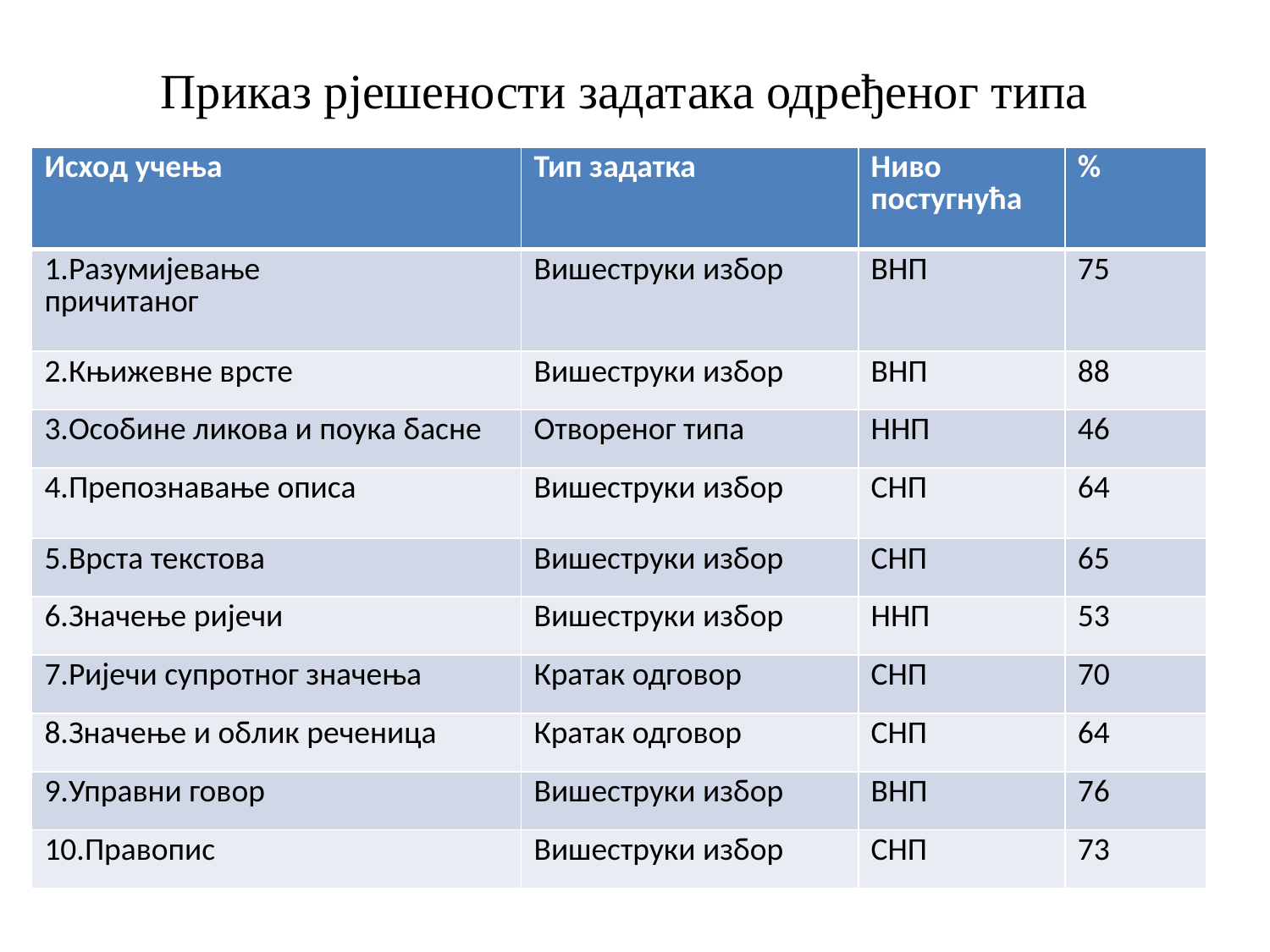

Приказ рјешености задатака одређеног типа
| Исход учења | Тип задатка | Ниво постугнућа | % |
| --- | --- | --- | --- |
| 1.Разумијевање причитаног | Вишеструки избор | ВНП | 75 |
| 2.Књижевне врсте | Вишеструки избор | ВНП | 88 |
| 3.Особине ликова и поука басне | Отвореног типа | ННП | 46 |
| 4.Препознавање описа | Вишеструки избор | СНП | 64 |
| 5.Врста текстова | Вишеструки избор | СНП | 65 |
| 6.Значење ријечи | Вишеструки избор | ННП | 53 |
| 7.Ријечи супротног значења | Кратак одговор | СНП | 70 |
| 8.Значење и облик реченица | Кратак одговор | СНП | 64 |
| 9.Управни говор | Вишеструки избор | ВНП | 76 |
| 10.Правопис | Вишеструки избор | СНП | 73 |